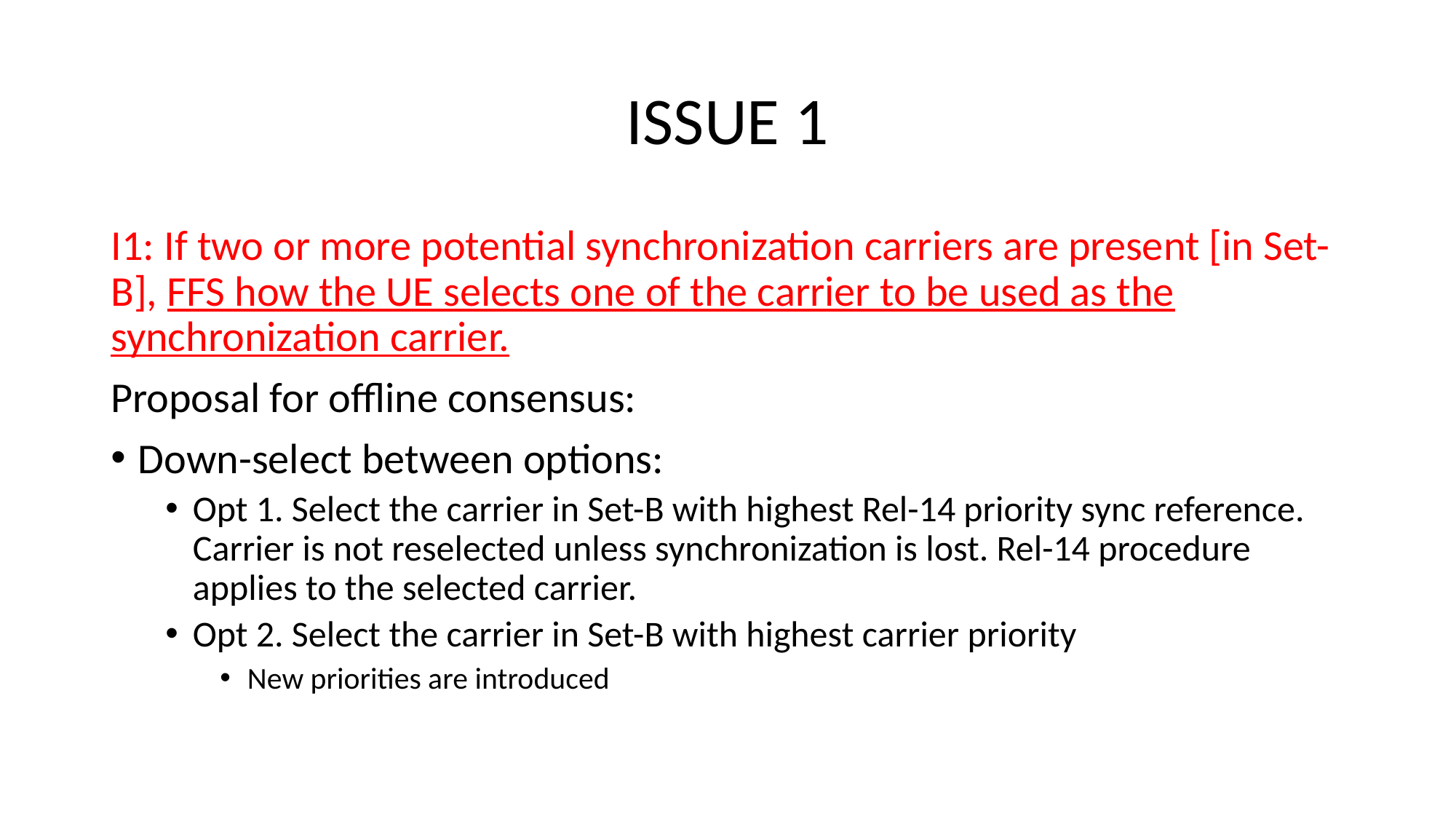

# ISSUE 1
I1: If two or more potential synchronization carriers are present [in Set-B], FFS how the UE selects one of the carrier to be used as the synchronization carrier.
Proposal for offline consensus:
Down-select between options:
Opt 1. Select the carrier in Set-B with highest Rel-14 priority sync reference. Carrier is not reselected unless synchronization is lost. Rel-14 procedure applies to the selected carrier.
Opt 2. Select the carrier in Set-B with highest carrier priority
New priorities are introduced